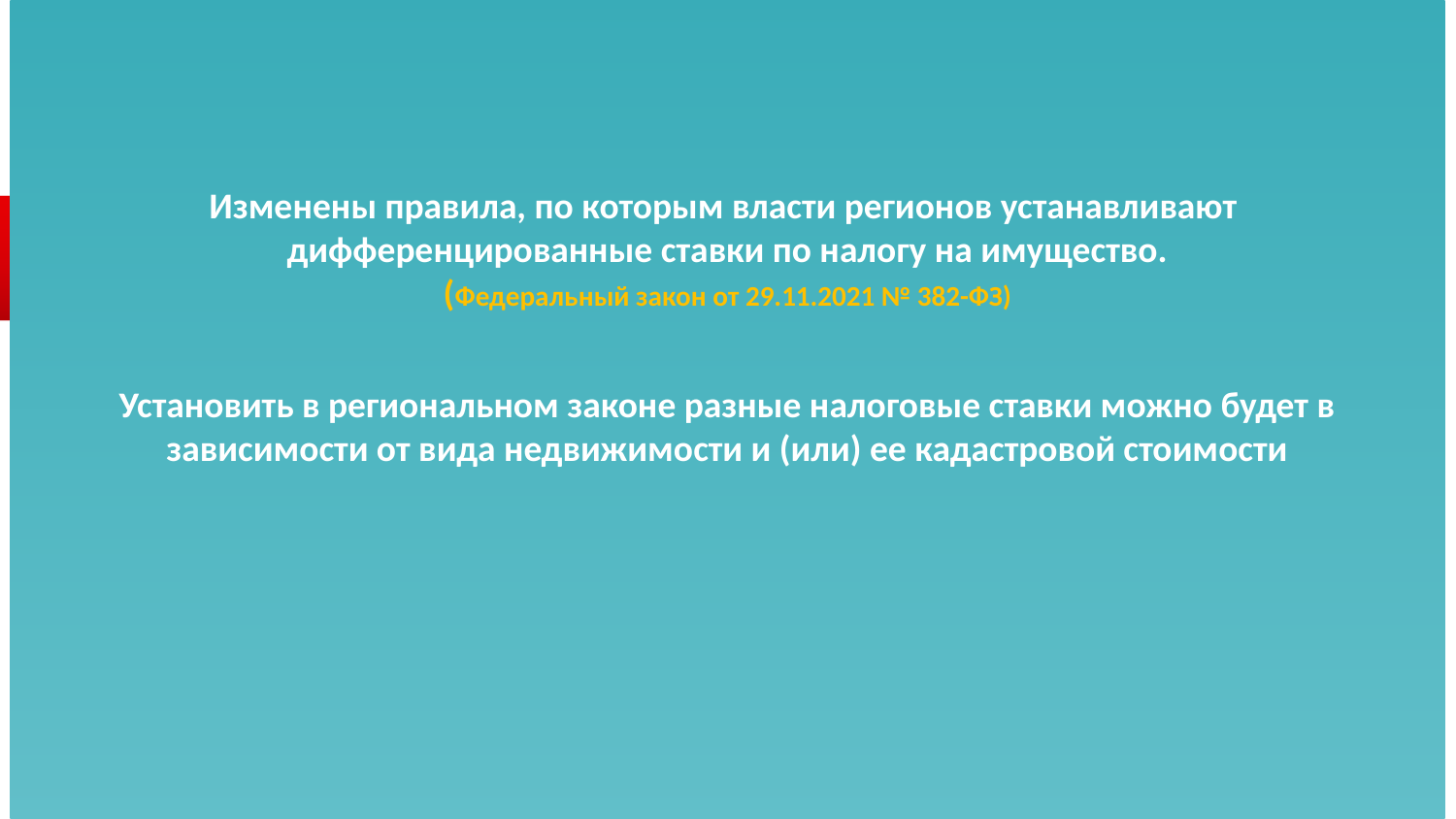

# Изменены правила, по которым власти регионов устанавливают дифференцированные ставки по налогу на имущество. (Федеральный закон от 29.11.2021 № 382-ФЗ) Установить в региональном законе разные налоговые ставки можно будет в зависимости от вида недвижимости и (или) ее кадастровой стоимости